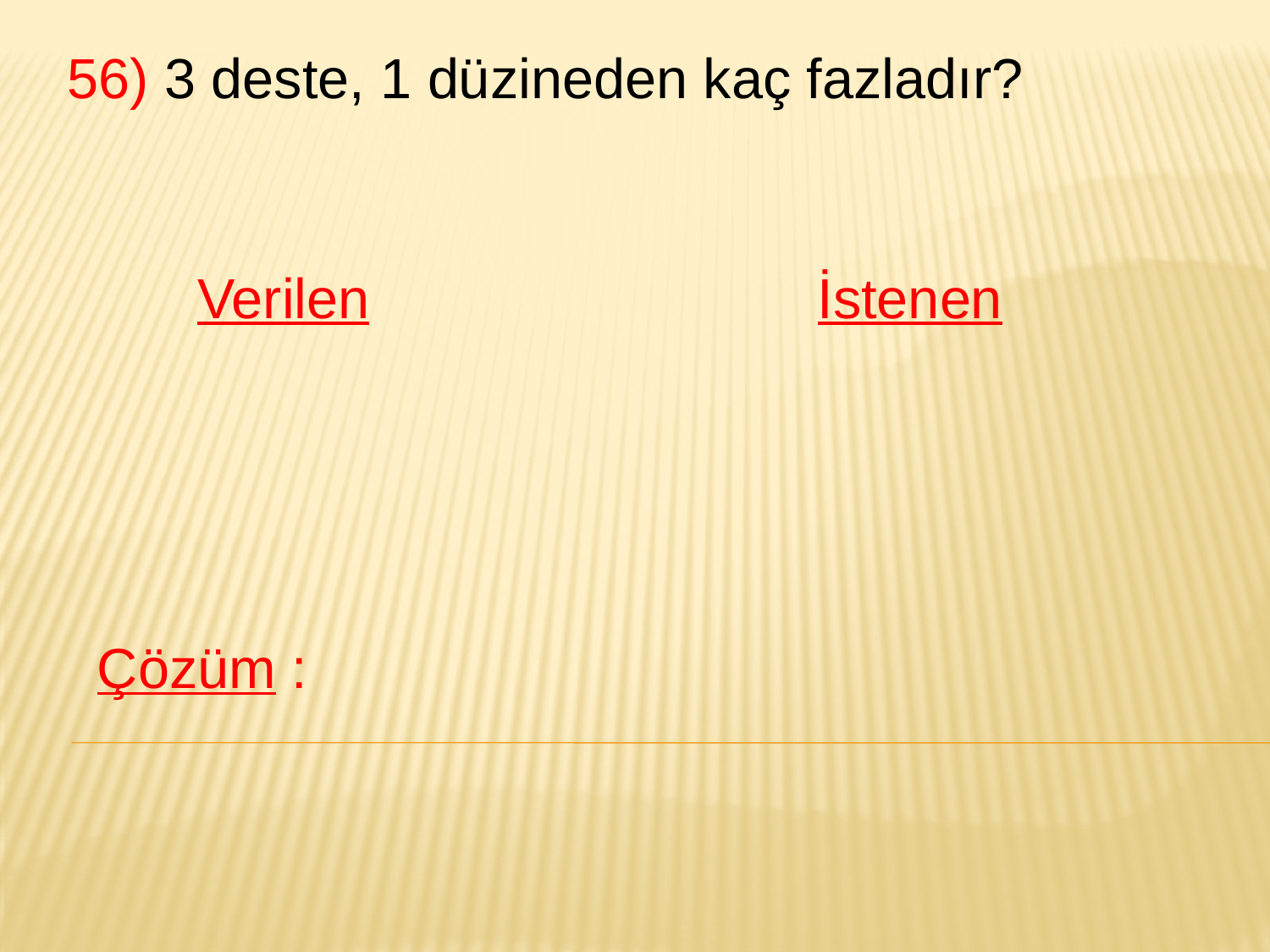

56) 3 deste, 1 düzineden kaç fazladır?

Verilen
İstenen
Çözüm :